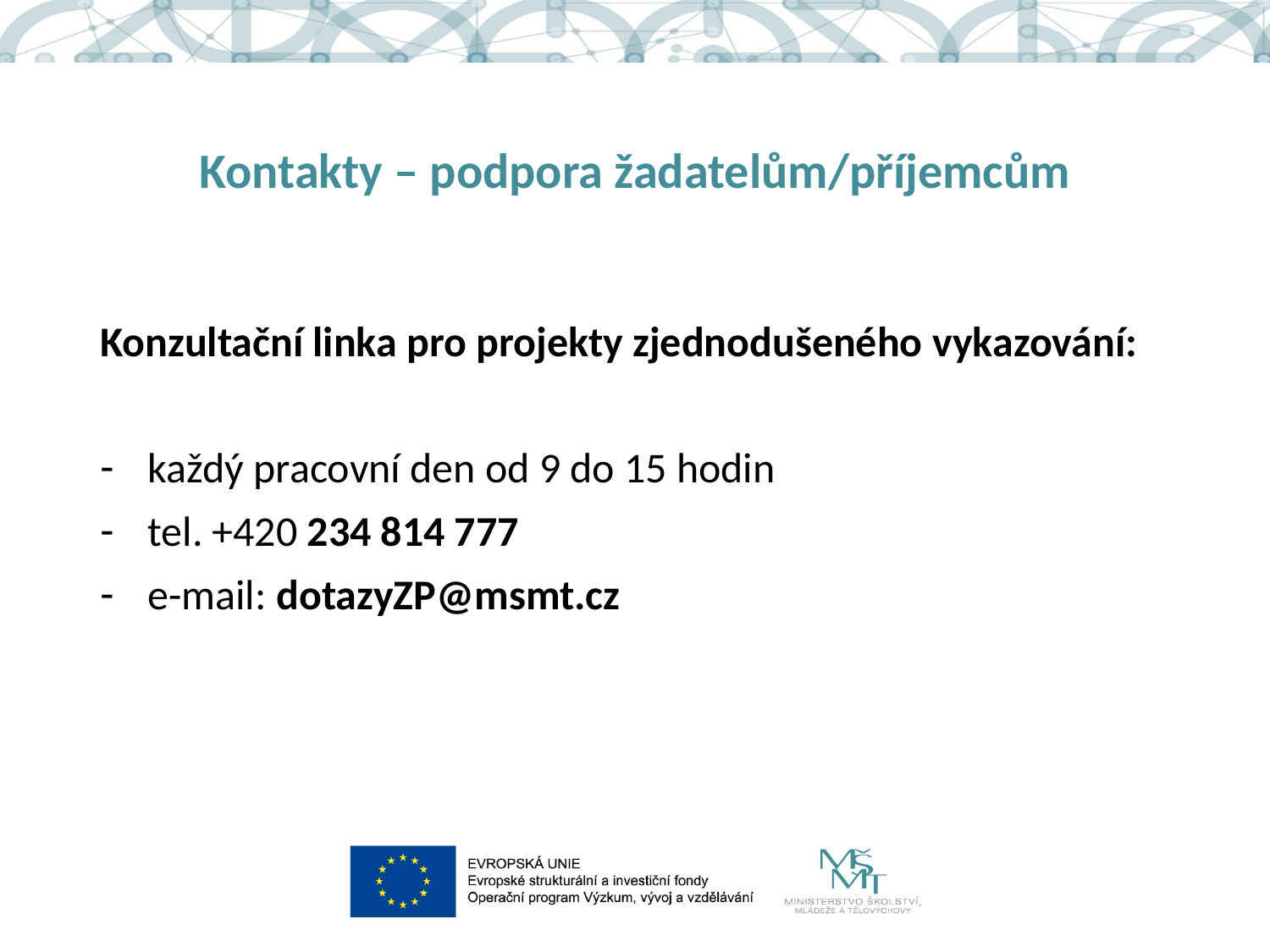

# Kontakty – podpora žadatelům/příjemcům

Konzultační linka pro projekty zjednodušeného vykazování:

každý pracovní den od 9 do 15 hodin
tel. +420 234 814 777
e-mail: dotazyZP@msmt.cz